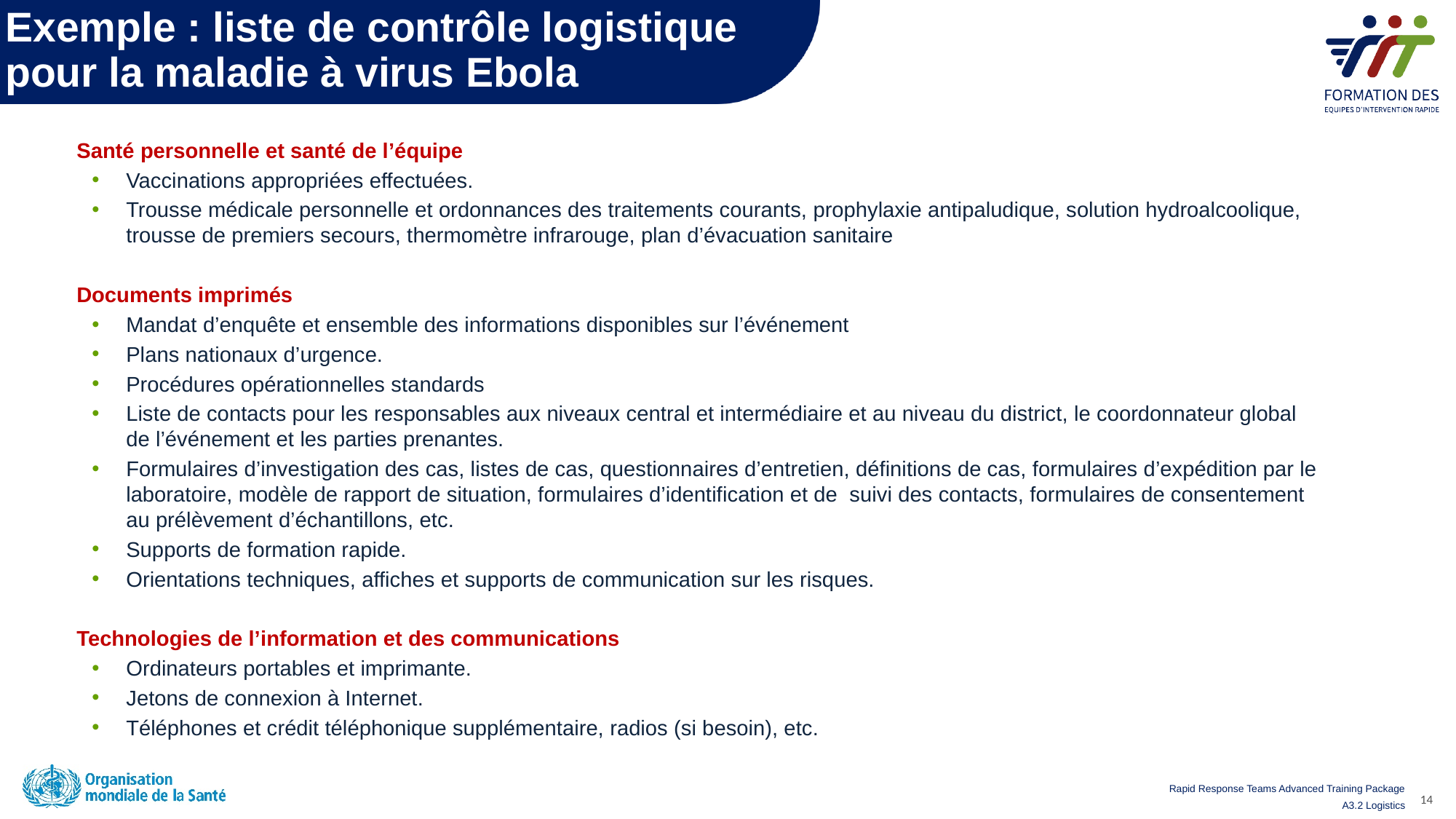

# Exemple : liste de contrôle logistique  pour la maladie à virus Ebola
Santé personnelle et santé de l’équipe
Vaccinations appropriées effectuées.
Trousse médicale personnelle et ordonnances des traitements courants, prophylaxie antipaludique, solution hydroalcoolique, trousse de premiers secours, thermomètre infrarouge, plan d’évacuation sanitaire

Documents imprimés
Mandat d’enquête et ensemble des informations disponibles sur l’événement
Plans nationaux d’urgence.
Procédures opérationnelles standards
Liste de contacts pour les responsables aux niveaux central et intermédiaire et au niveau du district, le coordonnateur global de l’événement et les parties prenantes.
Formulaires d’investigation des cas, listes de cas, questionnaires d’entretien, définitions de cas, formulaires d’expédition par le laboratoire, modèle de rapport de situation, formulaires d’identification et de  suivi des contacts, formulaires de consentement au prélèvement d’échantillons, etc.
Supports de formation rapide.
Orientations techniques, affiches et supports de communication sur les risques.

Technologies de l’information et des communications
Ordinateurs portables et imprimante.
Jetons de connexion à Internet.
Téléphones et crédit téléphonique supplémentaire, radios (si besoin), etc.

14